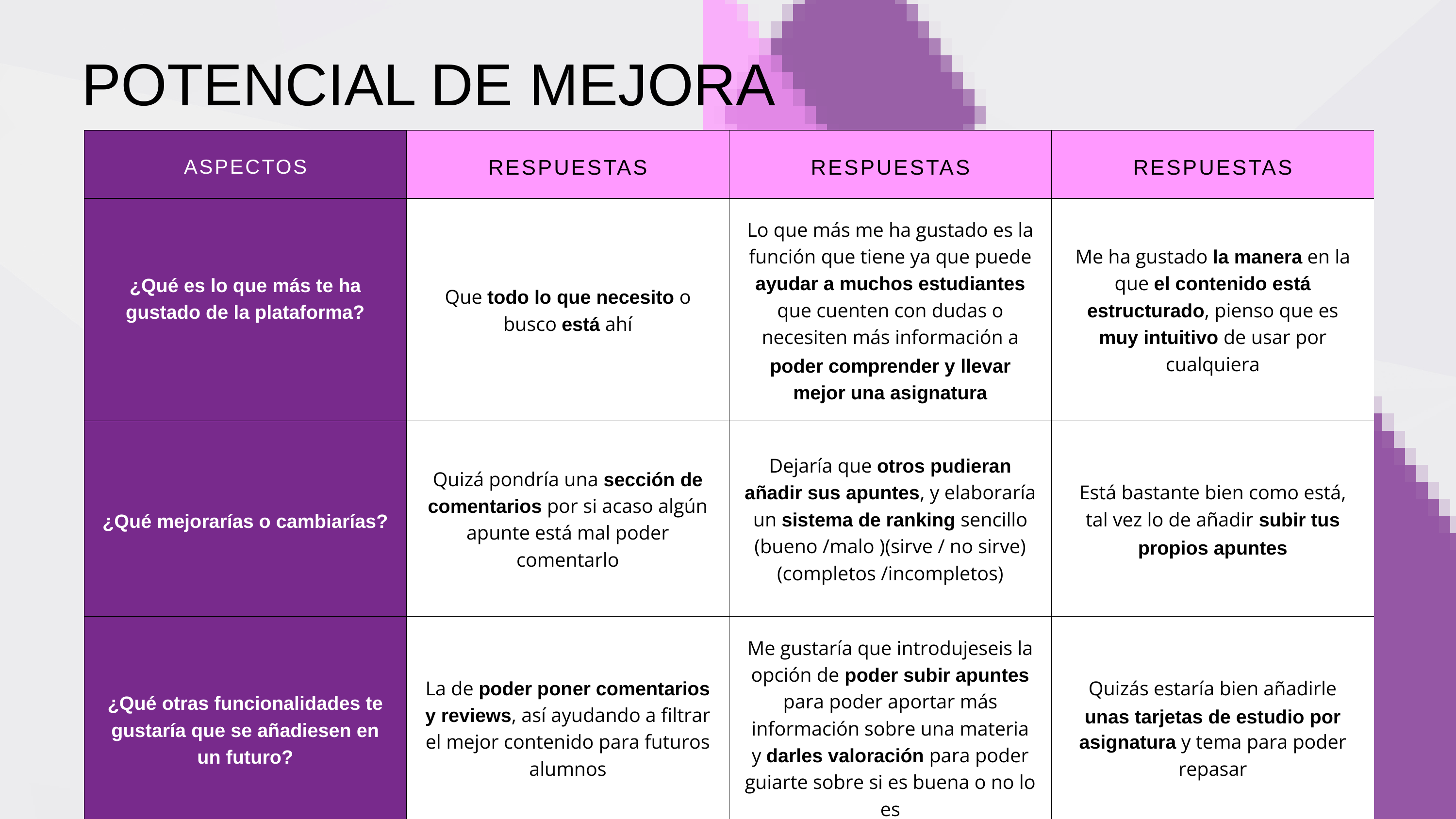

POTENCIAL DE MEJORA
| ASPECTOS | RESPUESTAS | RESPUESTAS | RESPUESTAS |
| --- | --- | --- | --- |
| ¿Qué es lo que más te ha gustado de la plataforma? | Que todo lo que necesito o busco está ahí | Lo que más me ha gustado es la función que tiene ya que puede ayudar a muchos estudiantes que cuenten con dudas o necesiten más información a poder comprender y llevar mejor una asignatura | Me ha gustado la manera en la que el contenido está estructurado, pienso que es muy intuitivo de usar por cualquiera |
| ¿Qué mejorarías o cambiarías? | Quizá pondría una sección de comentarios por si acaso algún apunte está mal poder comentarlo | Dejaría que otros pudieran añadir sus apuntes, y elaboraría un sistema de ranking sencillo (bueno /malo )(sirve / no sirve) (completos /incompletos) | Está bastante bien como está, tal vez lo de añadir subir tus propios apuntes |
| ¿Qué otras funcionalidades te gustaría que se añadiesen en un futuro? | La de poder poner comentarios y reviews, así ayudando a filtrar el mejor contenido para futuros alumnos | Me gustaría que introdujeseis la opción de poder subir apuntes para poder aportar más información sobre una materia y darles valoración para poder guiarte sobre si es buena o no lo es | Quizás estaría bien añadirle unas tarjetas de estudio por asignatura y tema para poder repasar |